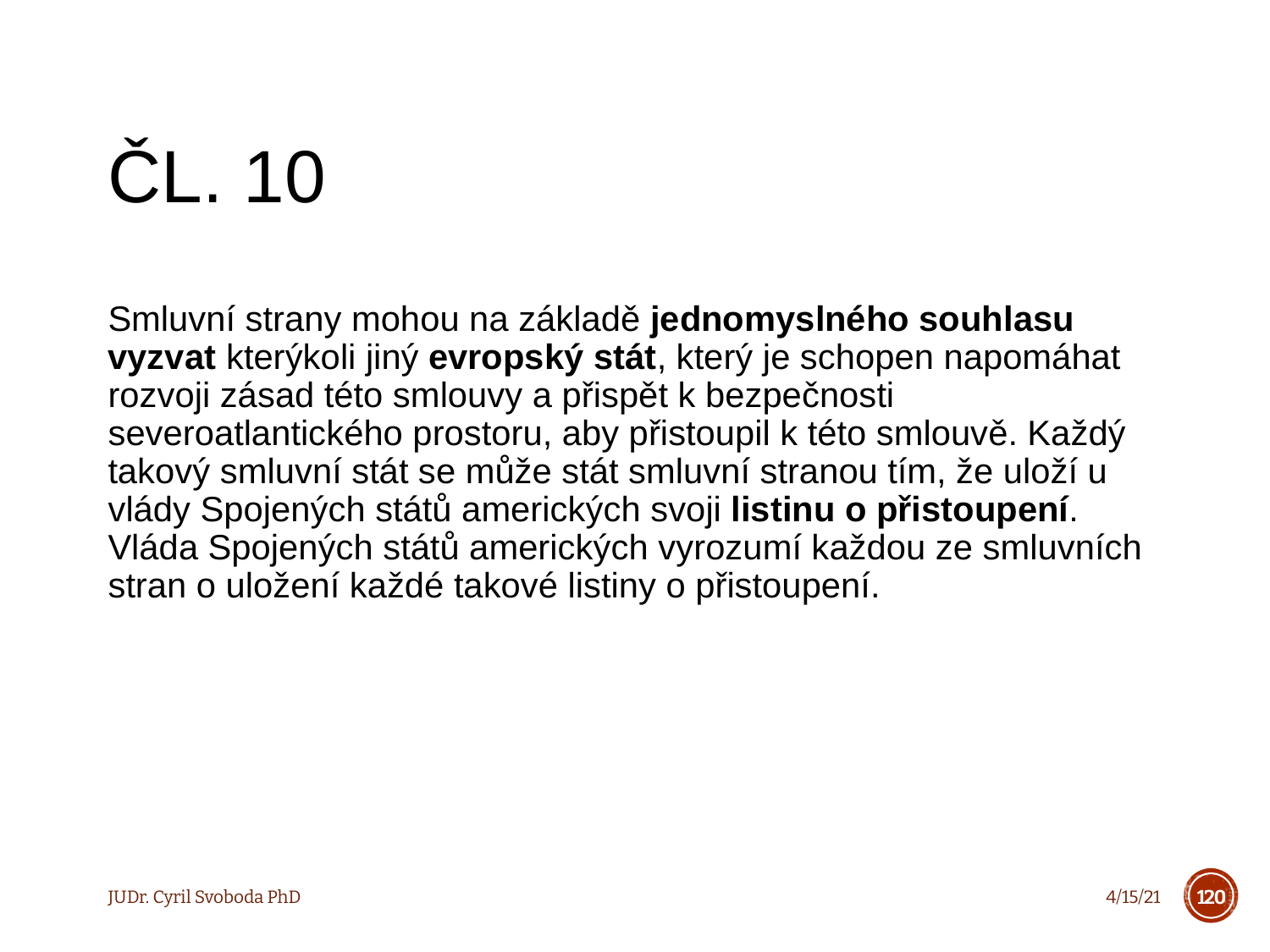

# Čl. 10
Smluvní strany mohou na základě jednomyslného souhlasu vyzvat kterýkoli jiný evropský stát, který je schopen napomáhat  rozvoji zásad této smlouvy a přispět k bezpečnosti severoatlantického prostoru, aby přistoupil k této smlouvě. Každý takový smluvní stát se může stát smluvní stranou tím, že uloží u vlády Spojených států amerických svoji listinu o přistoupení. Vláda Spojených států amerických vyrozumí každou ze smluvních stran o uložení každé takové listiny o přistoupení.
JUDr. Cyril Svoboda PhD
4/15/21
120